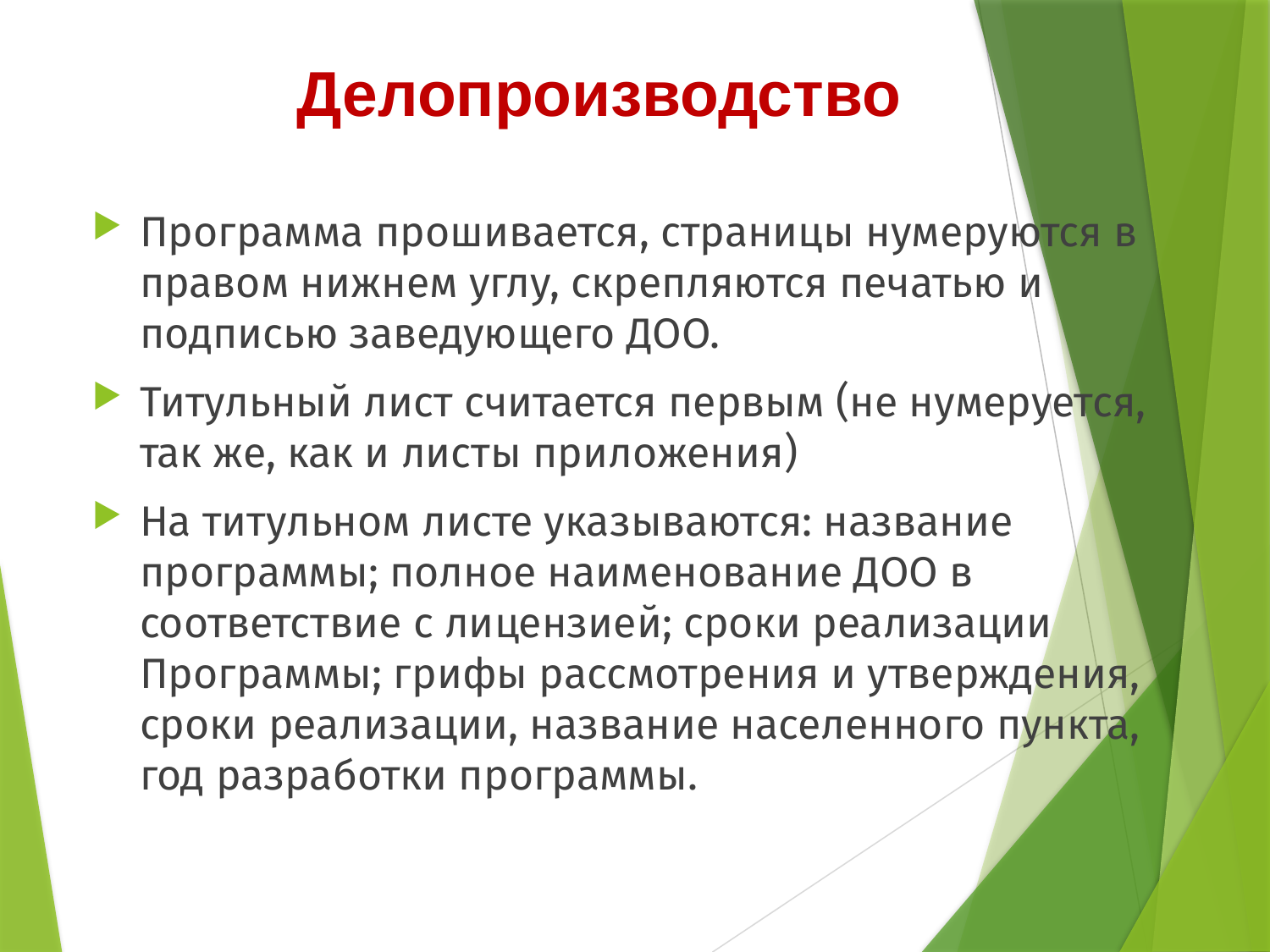

# Делопроизводство
Программа прошивается, страницы нумеруются в правом нижнем углу, скрепляются печатью и подписью заведующего ДОО.
Титульный лист считается первым (не нумеруется, так же, как и листы приложения)
На титульном листе указываются: название программы; полное наименование ДОО в соответствие с лицензией; сроки реализации Программы; грифы рассмотрения и утверждения, сроки реализации, название населенного пункта, год разработки программы.